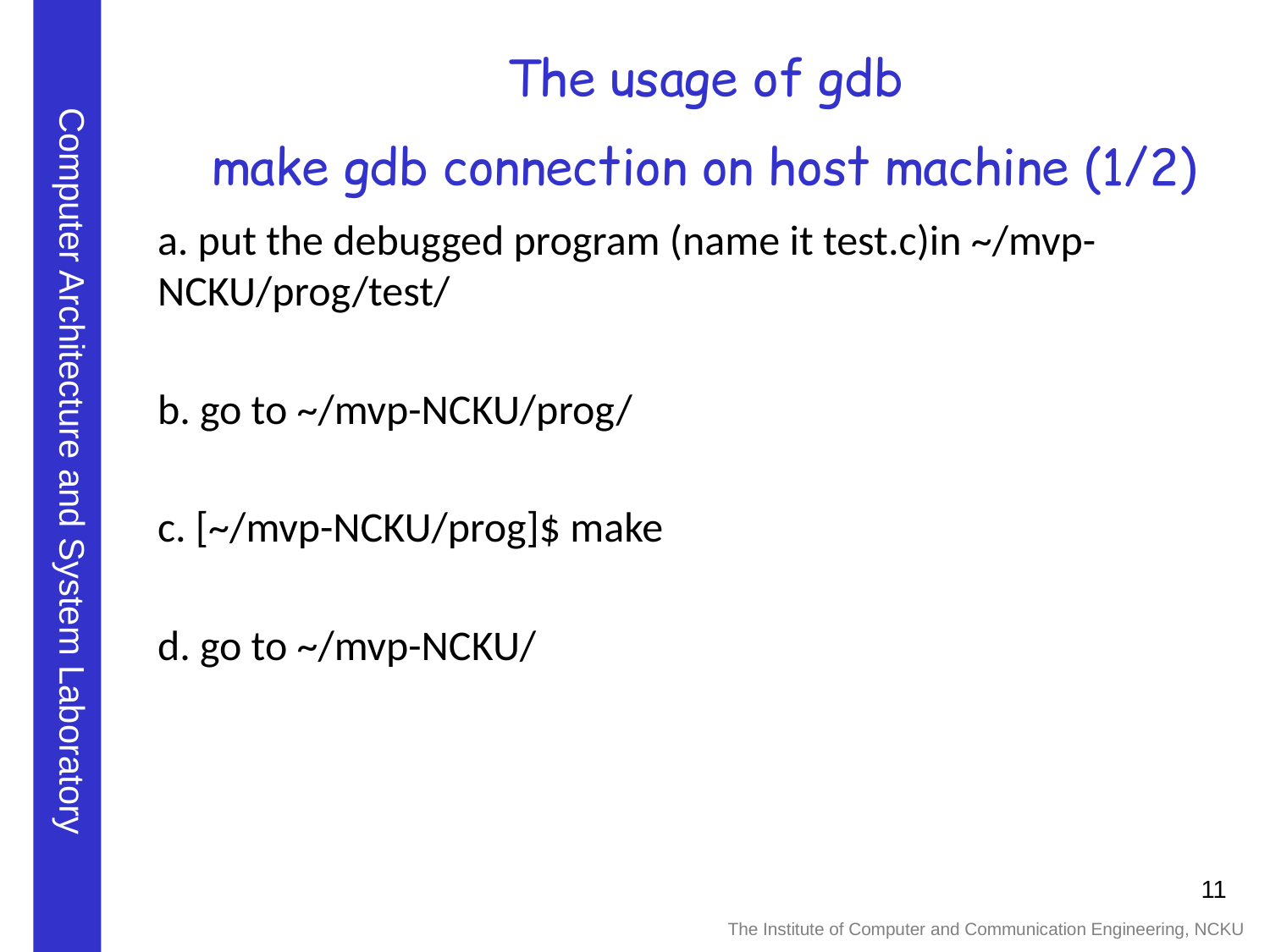

The usage of gdb
make gdb connection on host machine (1/2)
a. put the debugged program (name it test.c)in ~/mvp-NCKU/prog/test/

b. go to ~/mvp-NCKU/prog/

c. [~/mvp-NCKU/prog]$ make

d. go to ~/mvp-NCKU/

11